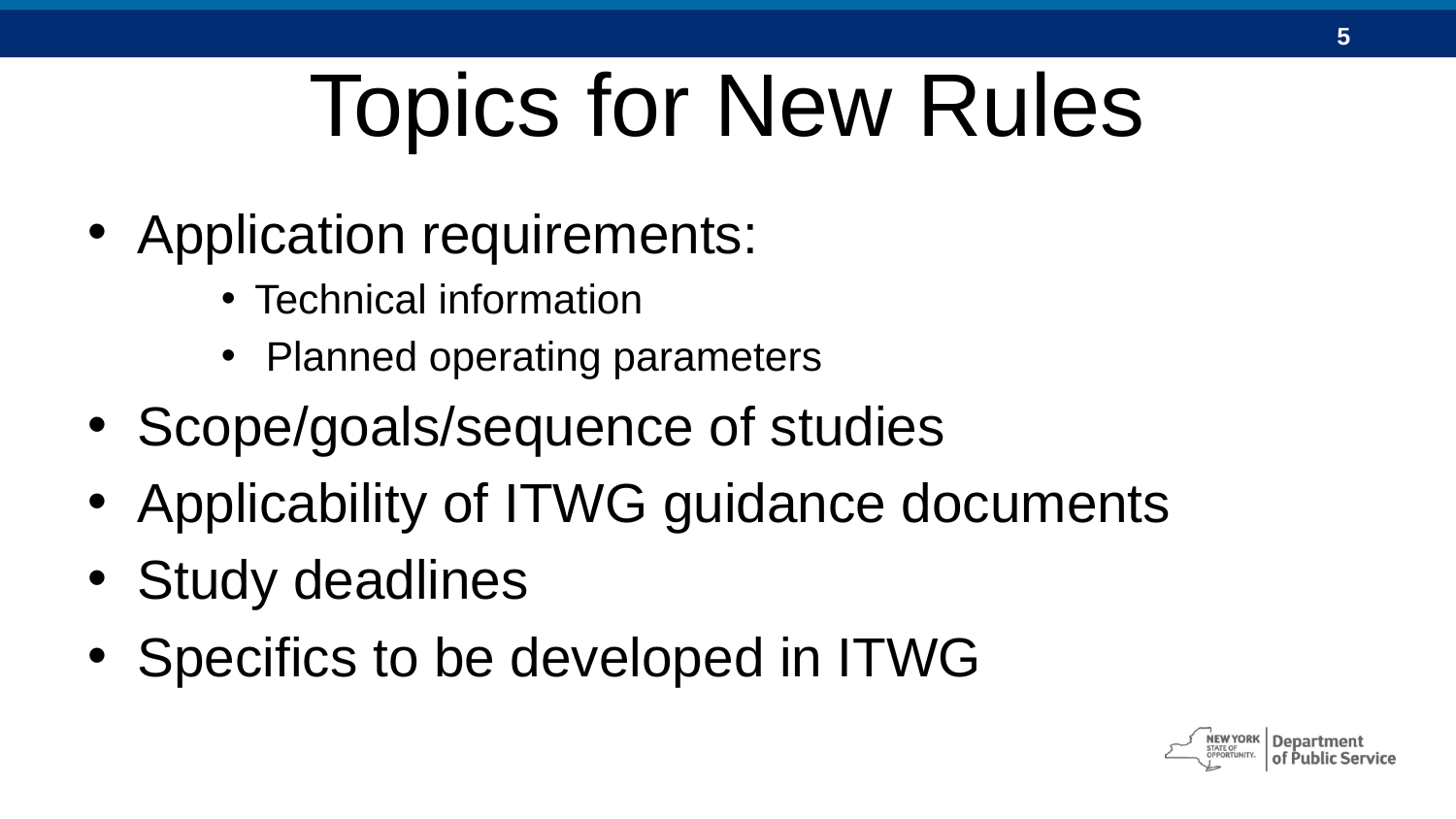

# Topics for New Rules
Application requirements:
Technical information
 Planned operating parameters
Scope/goals/sequence of studies
Applicability of ITWG guidance documents
Study deadlines
Specifics to be developed in ITWG